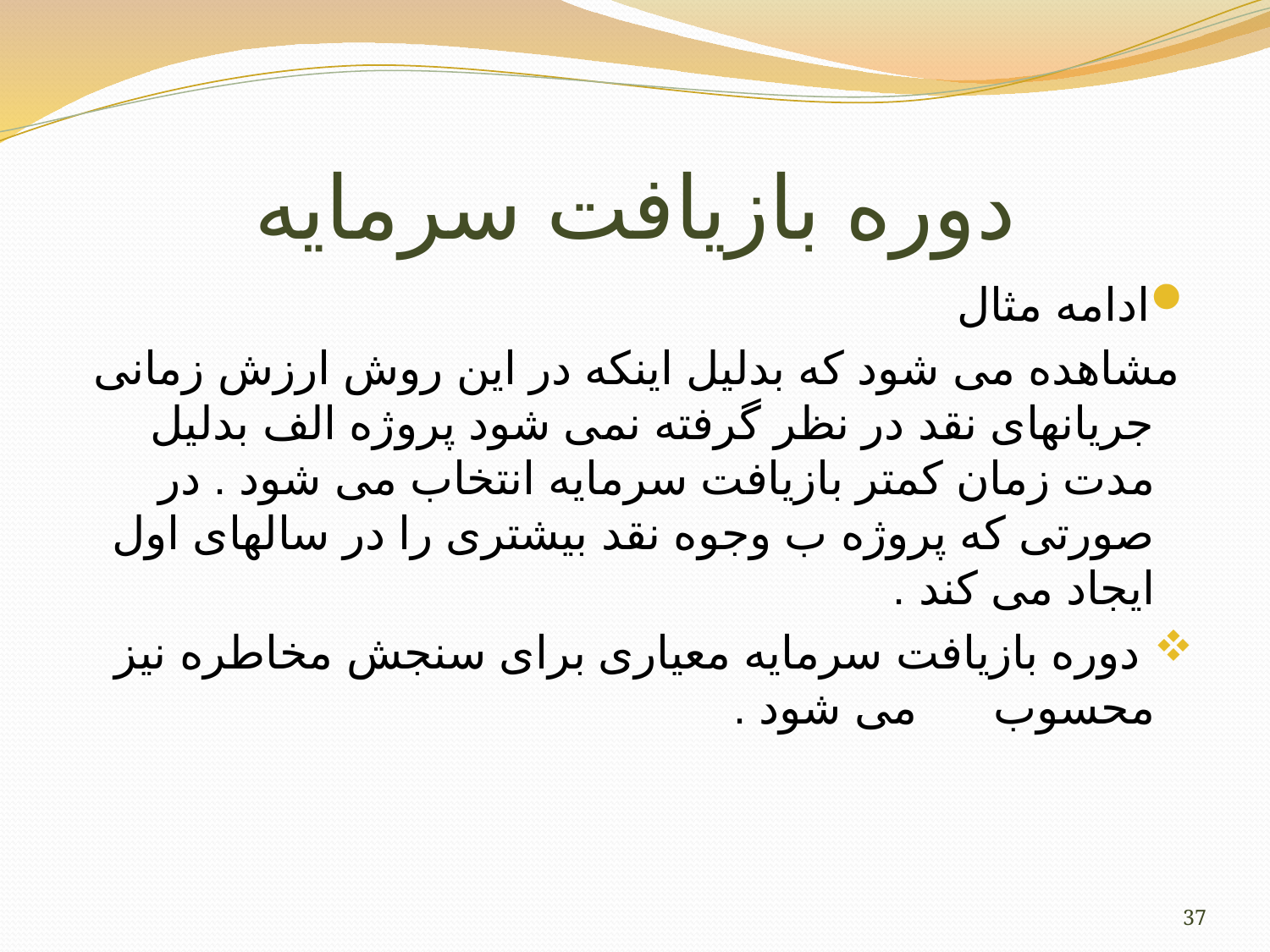

# دوره بازیافت سرمایه
ادامه مثال
 مشاهده می شود که بدلیل اینکه در این روش ارزش زمانی جریانهای نقد در نظر گرفته نمی شود پروژه الف بدلیل مدت زمان کمتر بازیافت سرمایه انتخاب می شود . در صورتی که پروژه ب وجوه نقد بیشتری را در سالهای اول ایجاد می کند .
 دوره بازیافت سرمایه معیاری برای سنجش مخاطره نیز محسوب      می شود .

37